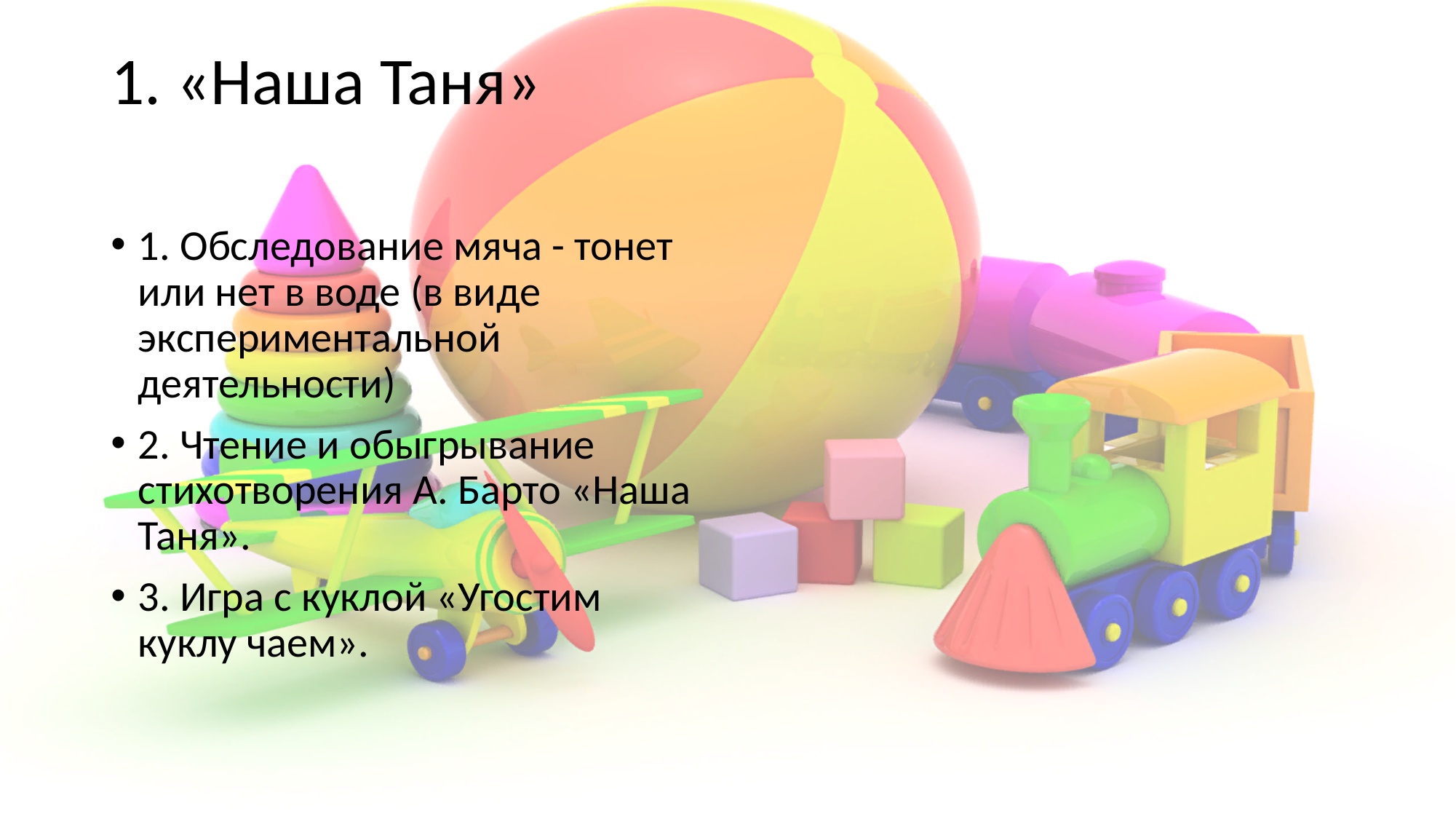

# 1. «Наша Таня»
1. Обследование мяча - тонет или нет в воде (в виде экспериментальной деятельности)
2. Чтение и обыгрывание стихотворения А. Барто «Наша Таня».
3. Игра с куклой «Угостим куклу чаем».